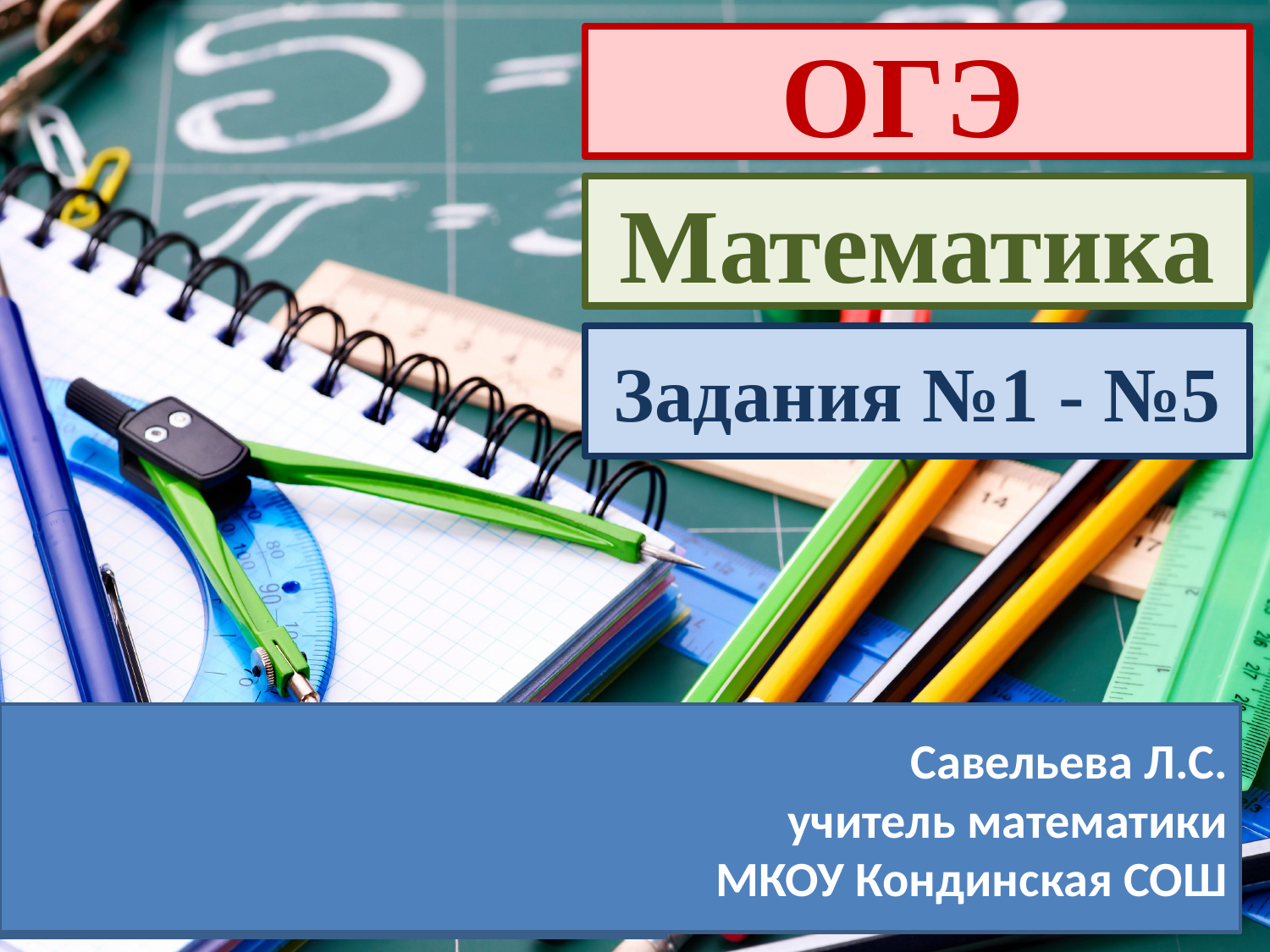

Савельева Л.С.
 учитель математики
МКОУ Кондинская СОШ